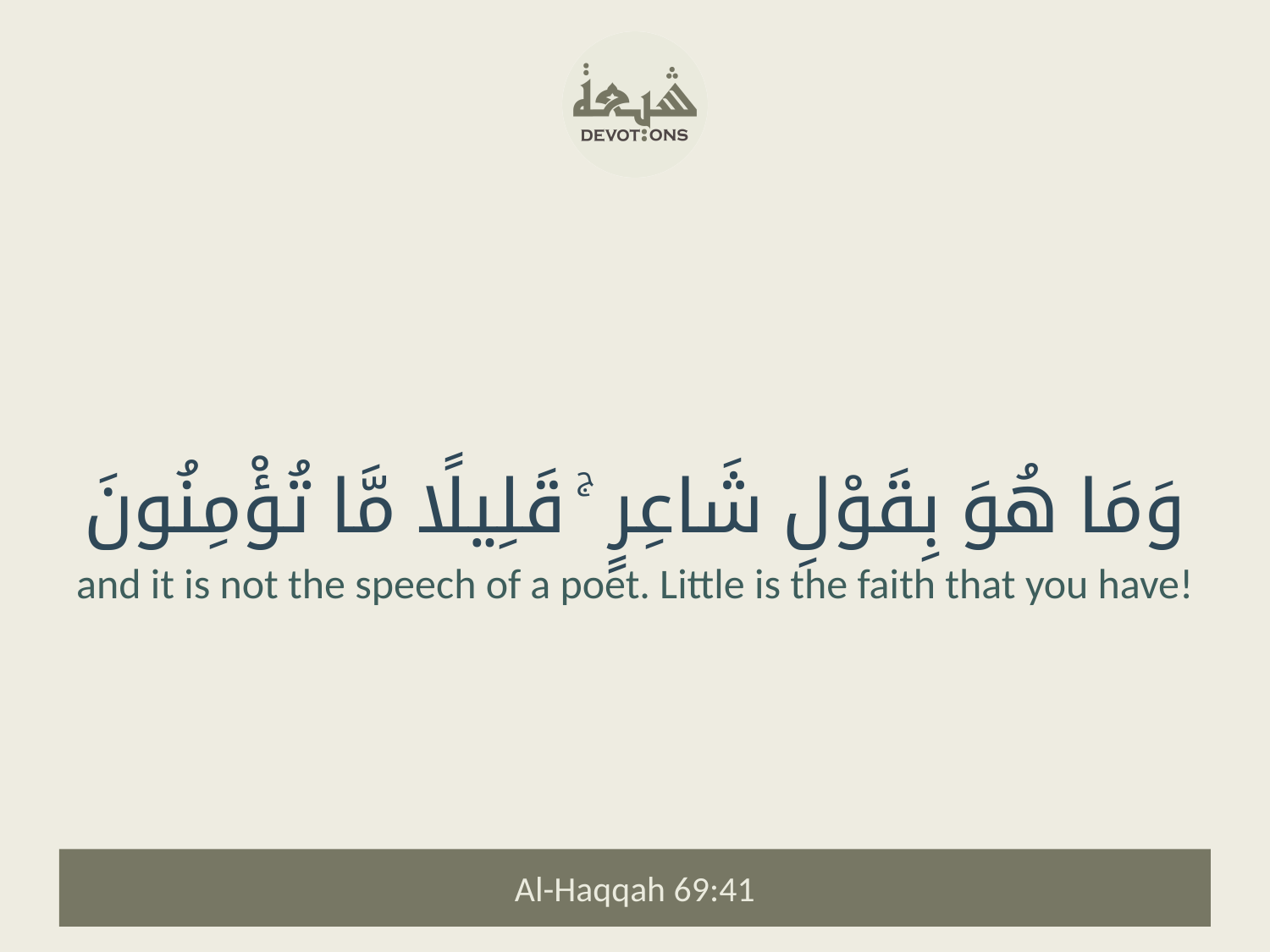

وَمَا هُوَ بِقَوْلِ شَاعِرٍ ۚ قَلِيلًا مَّا تُؤْمِنُونَ
and it is not the speech of a poet. Little is the faith that you have!
Al-Haqqah 69:41